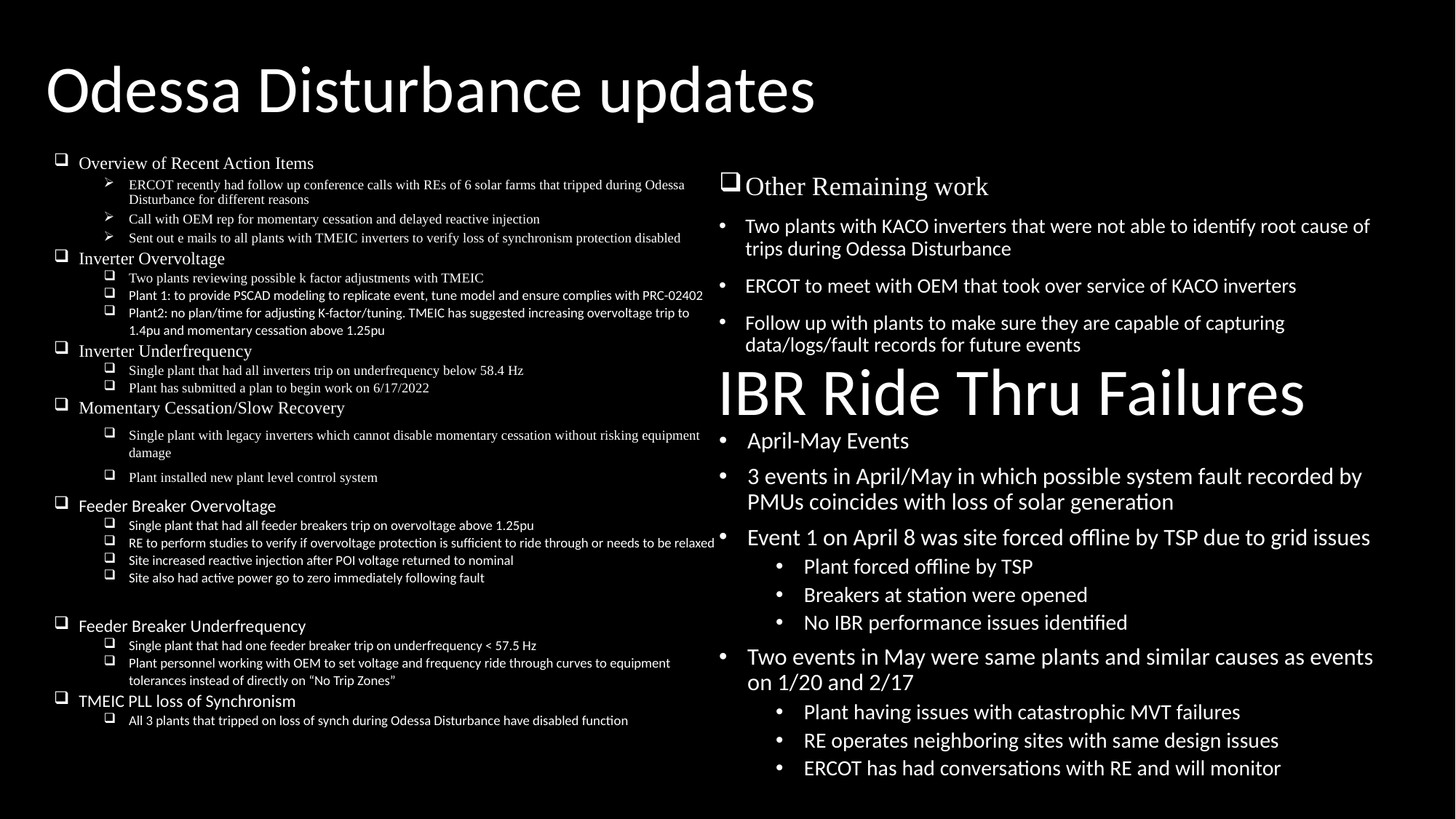

# Odessa Disturbance updates
Overview of Recent Action Items
ERCOT recently had follow up conference calls with REs of 6 solar farms that tripped during Odessa Disturbance for different reasons
Call with OEM rep for momentary cessation and delayed reactive injection
Sent out e mails to all plants with TMEIC inverters to verify loss of synchronism protection disabled
Inverter Overvoltage
Two plants reviewing possible k factor adjustments with TMEIC
Plant 1: to provide PSCAD modeling to replicate event, tune model and ensure complies with PRC-02402
Plant2: no plan/time for adjusting K-factor/tuning. TMEIC has suggested increasing overvoltage trip to 1.4pu and momentary cessation above 1.25pu
Inverter Underfrequency
Single plant that had all inverters trip on underfrequency below 58.4 Hz
Plant has submitted a plan to begin work on 6/17/2022
Momentary Cessation/Slow Recovery
Single plant with legacy inverters which cannot disable momentary cessation without risking equipment damage
Plant installed new plant level control system
Feeder Breaker Overvoltage
Single plant that had all feeder breakers trip on overvoltage above 1.25pu
RE to perform studies to verify if overvoltage protection is sufficient to ride through or needs to be relaxed
Site increased reactive injection after POI voltage returned to nominal
Site also had active power go to zero immediately following fault

Feeder Breaker Underfrequency
Single plant that had one feeder breaker trip on underfrequency < 57.5 Hz
Plant personnel working with OEM to set voltage and frequency ride through curves to equipment tolerances instead of directly on “No Trip Zones”
TMEIC PLL loss of Synchronism
All 3 plants that tripped on loss of synch during Odessa Disturbance have disabled function

Other Remaining work
Two plants with KACO inverters that were not able to identify root cause of trips during Odessa Disturbance
ERCOT to meet with OEM that took over service of KACO inverters
Follow up with plants to make sure they are capable of capturing data/logs/fault records for future events
IBR Ride Thru Failures
April-May Events
3 events in April/May in which possible system fault recorded by PMUs coincides with loss of solar generation
Event 1 on April 8 was site forced offline by TSP due to grid issues
Plant forced offline by TSP
Breakers at station were opened
No IBR performance issues identified
Two events in May were same plants and similar causes as events on 1/20 and 2/17
Plant having issues with catastrophic MVT failures
RE operates neighboring sites with same design issues
ERCOT has had conversations with RE and will monitor